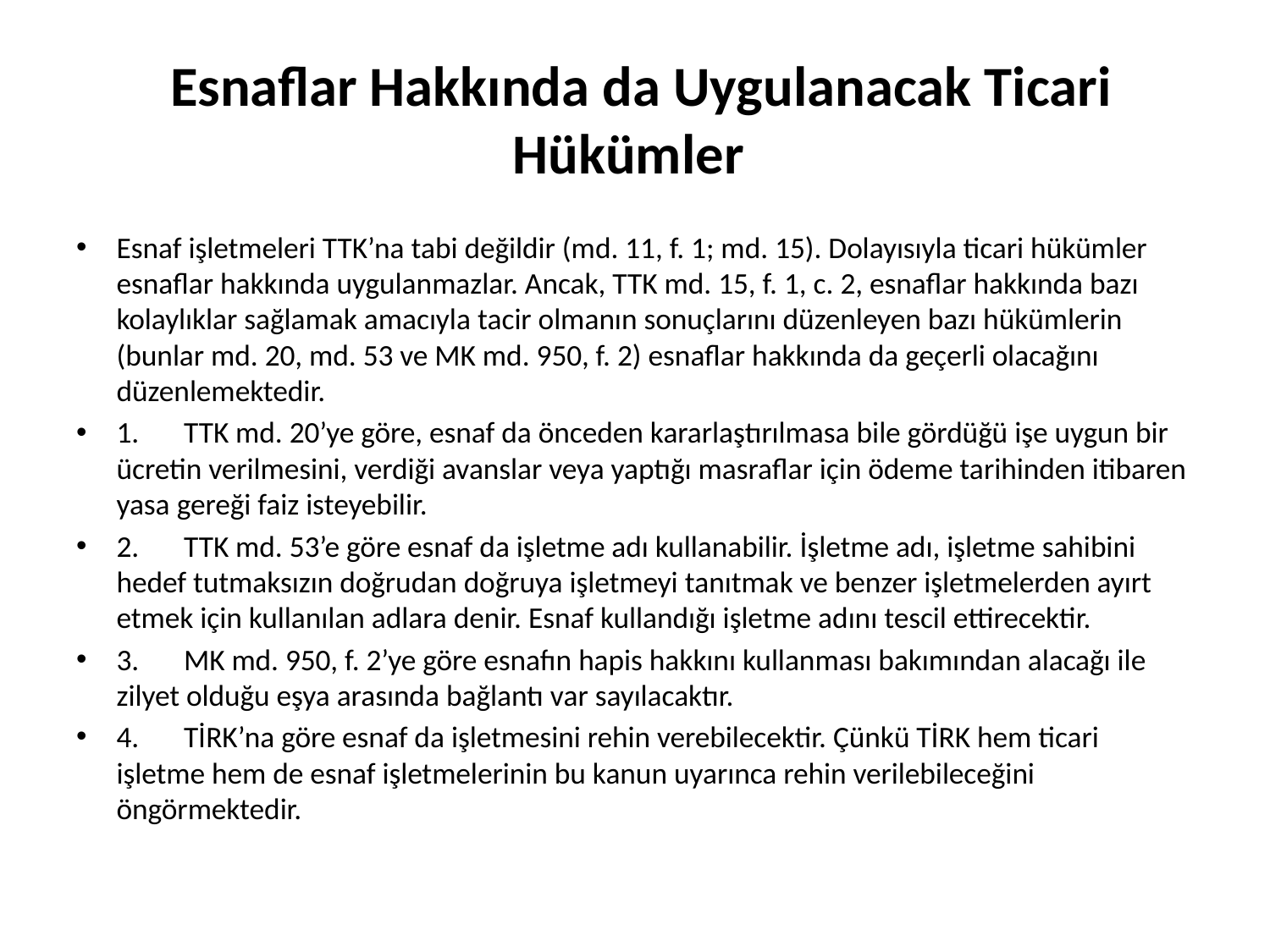

# Esnaflar Hakkında da Uygulanacak Ticari Hükümler
Esnaf işletmeleri TTK’na tabi değildir (md. 11, f. 1; md. 15). Dolayısıyla ticari hükümler esnaflar hakkında uygulanmazlar. Ancak, TTK md. 15, f. 1, c. 2, esnaflar hakkında bazı kolaylıklar sağlamak amacıyla tacir olmanın sonuçlarını düzenleyen bazı hükümlerin (bunlar md. 20, md. 53 ve MK md. 950, f. 2) esnaflar hakkında da geçerli olacağını düzenlemektedir.
1.	TTK md. 20’ye göre, esnaf da önceden kararlaştırılmasa bile gördüğü işe uygun bir ücretin verilmesini, verdiği avanslar veya yaptığı masraflar için ödeme tarihinden itibaren yasa gereği faiz isteyebilir.
2.	TTK md. 53’e göre esnaf da işletme adı kullanabilir. İşletme adı, işletme sahibini hedef tutmaksızın doğrudan doğruya işletmeyi tanıtmak ve benzer işletmelerden ayırt etmek için kullanılan adlara denir. Esnaf kullandığı işletme adını tescil ettirecektir.
3.	MK md. 950, f. 2’ye göre esnafın hapis hakkını kullanması bakımından alacağı ile zilyet olduğu eşya arasında bağlantı var sayılacaktır.
4.	TİRK’na göre esnaf da işletmesini rehin verebilecektir. Çünkü TİRK hem ticari işletme hem de esnaf işletmelerinin bu kanun uyarınca rehin verilebileceğini öngörmektedir.